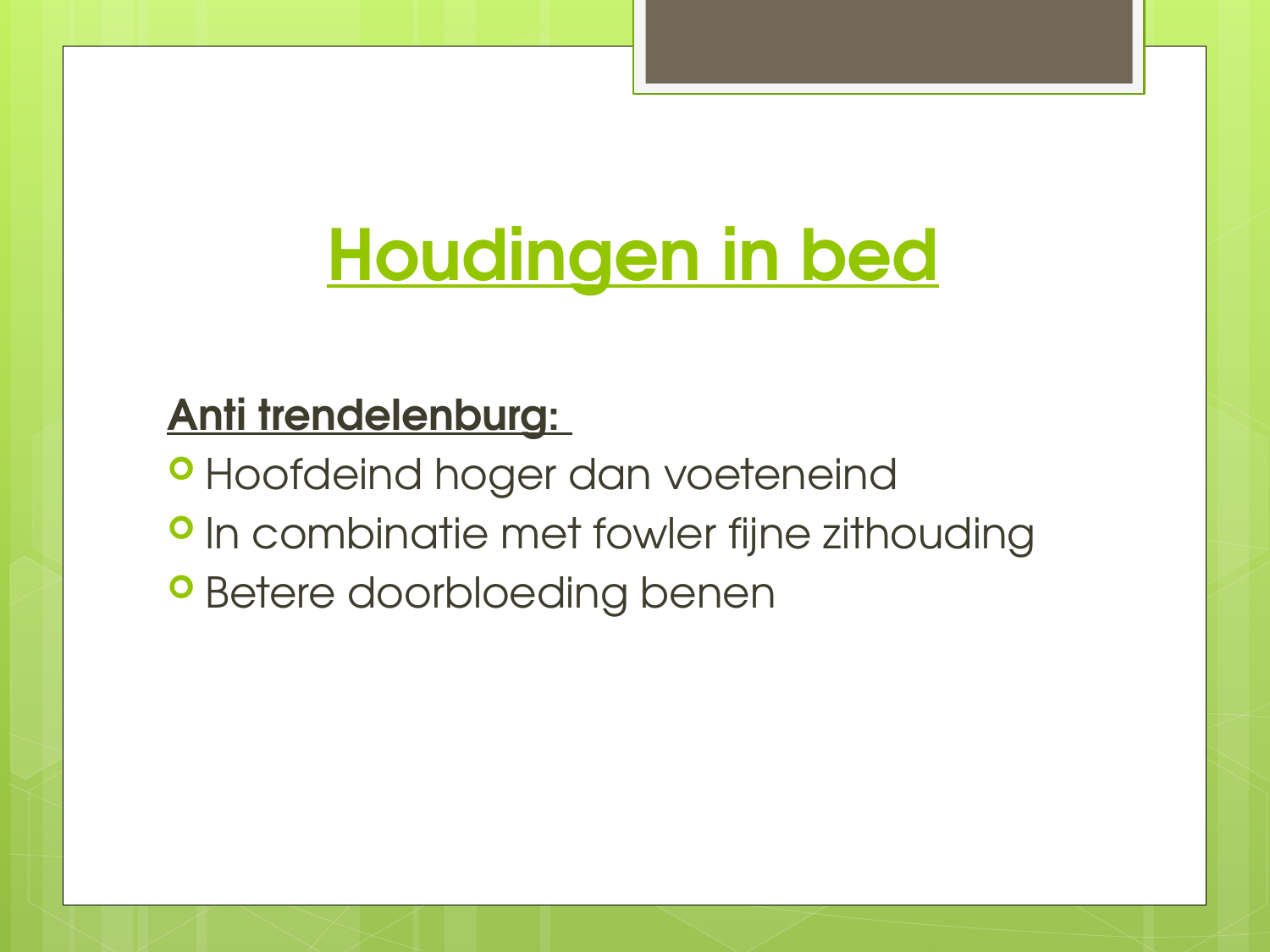

# Houdingen in bed

Anti trendelenburg:
Hoofdeind hoger dan voeteneind
In combinatie met fowler fijne zithouding
Betere doorbloeding benen